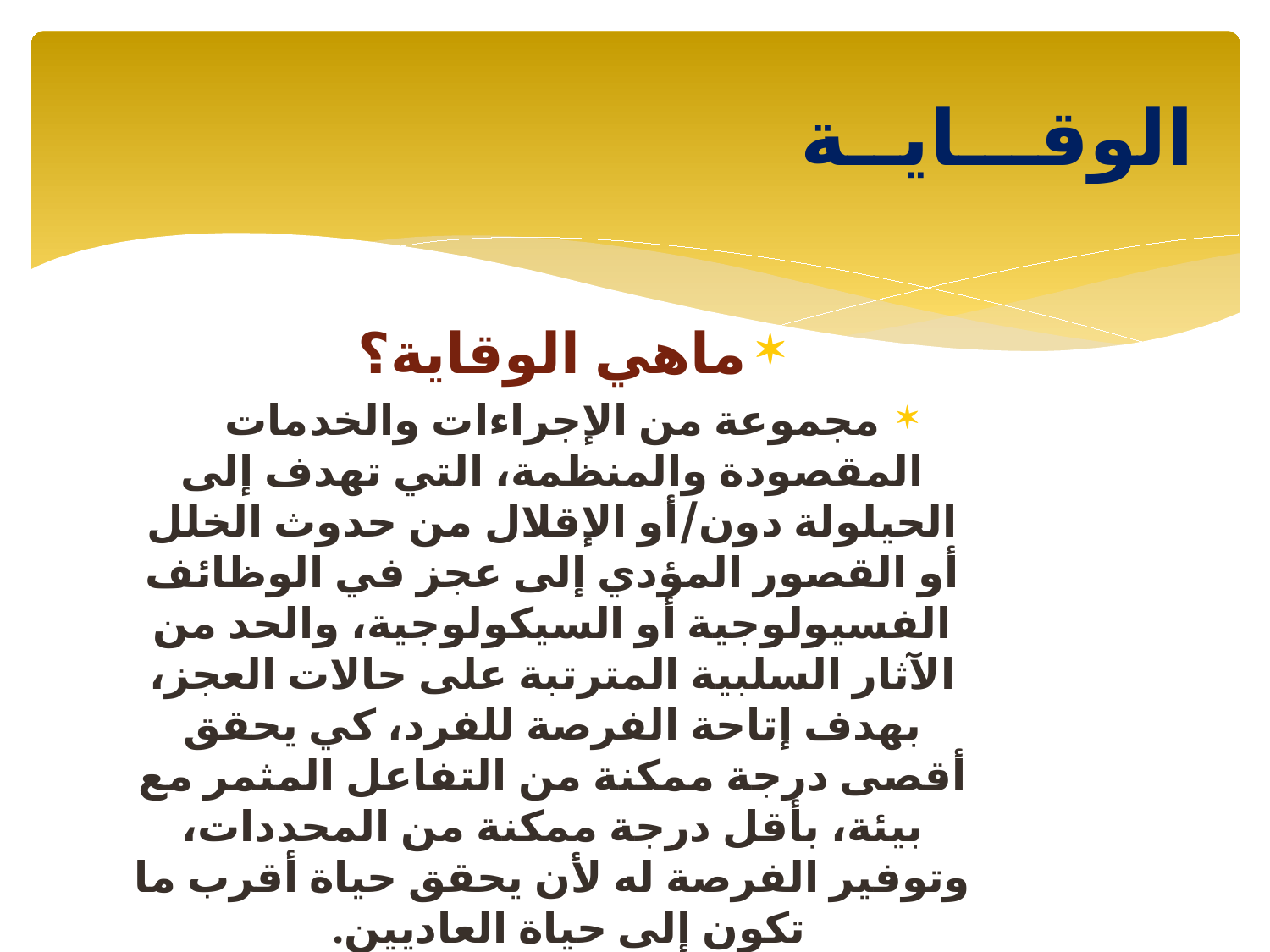

# الوقـــايــة
ماهي الوقاية؟
مجموعة من الإجراءات والخدمات المقصودة والمنظمة، التي تهدف إلى الحيلولة دون/أو الإقلال من حدوث الخلل أو القصور المؤدي إلى عجز في الوظائف الفسيولوجية أو السيكولوجية، والحد من الآثار السلبية المترتبة على حالات العجز، بهدف إتاحة الفرصة للفرد، كي يحقق أقصى درجة ممكنة من التفاعل المثمر مع بيئة، بأقل درجة ممكنة من المحددات، وتوفير الفرصة له لأن يحقق حياة أقرب ما تكون إلى حياة العاديين.